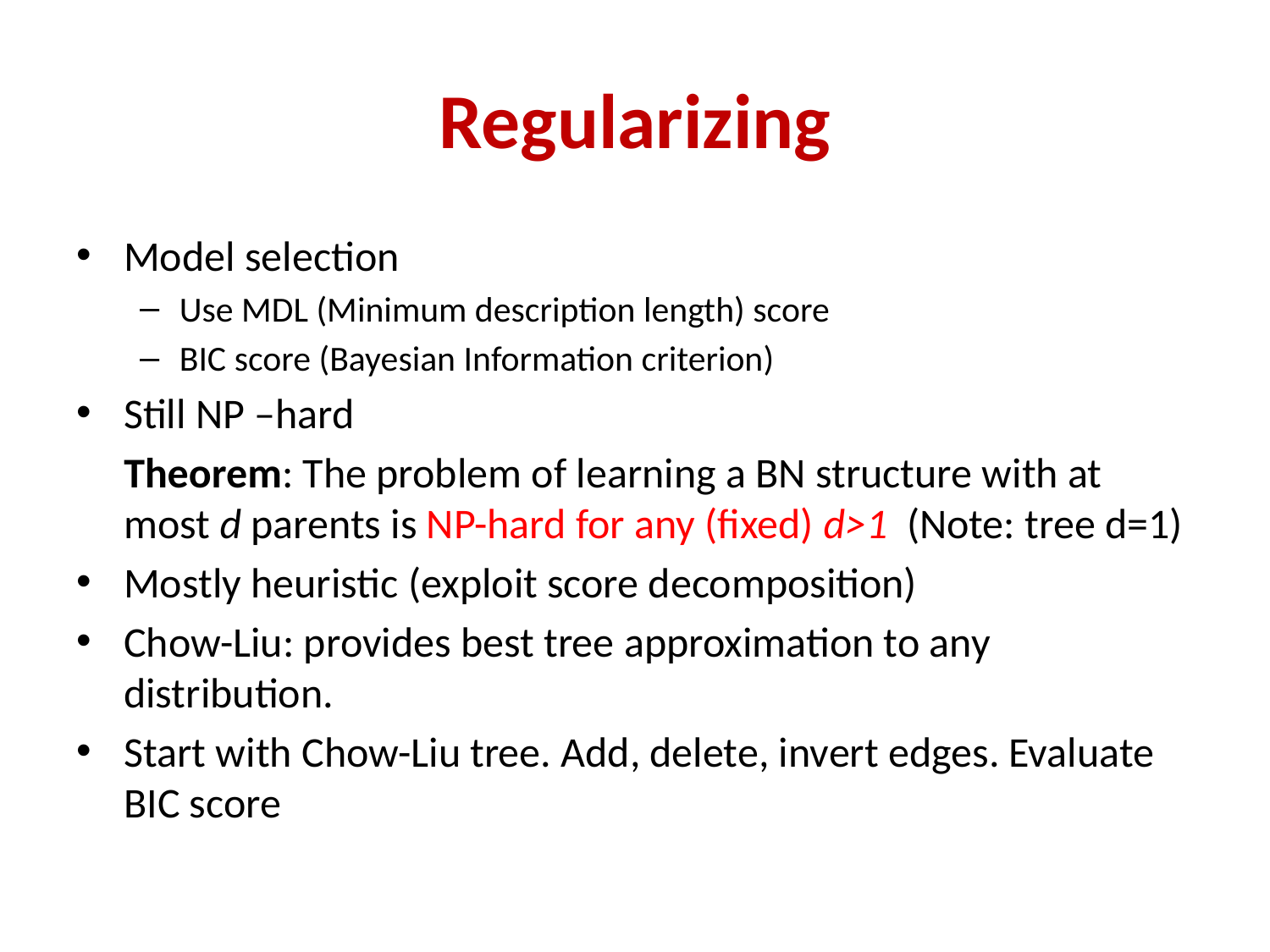

# Regularizing
Model selection
Use MDL (Minimum description length) score
BIC score (Bayesian Information criterion)
Still NP –hard
	Theorem: The problem of learning a BN structure with at most d parents is NP-hard for any (fixed) d>1  (Note: tree d=1)
Mostly heuristic (exploit score decomposition)
Chow-Liu: provides best tree approximation to any distribution.
Start with Chow-Liu tree. Add, delete, invert edges. Evaluate BIC score